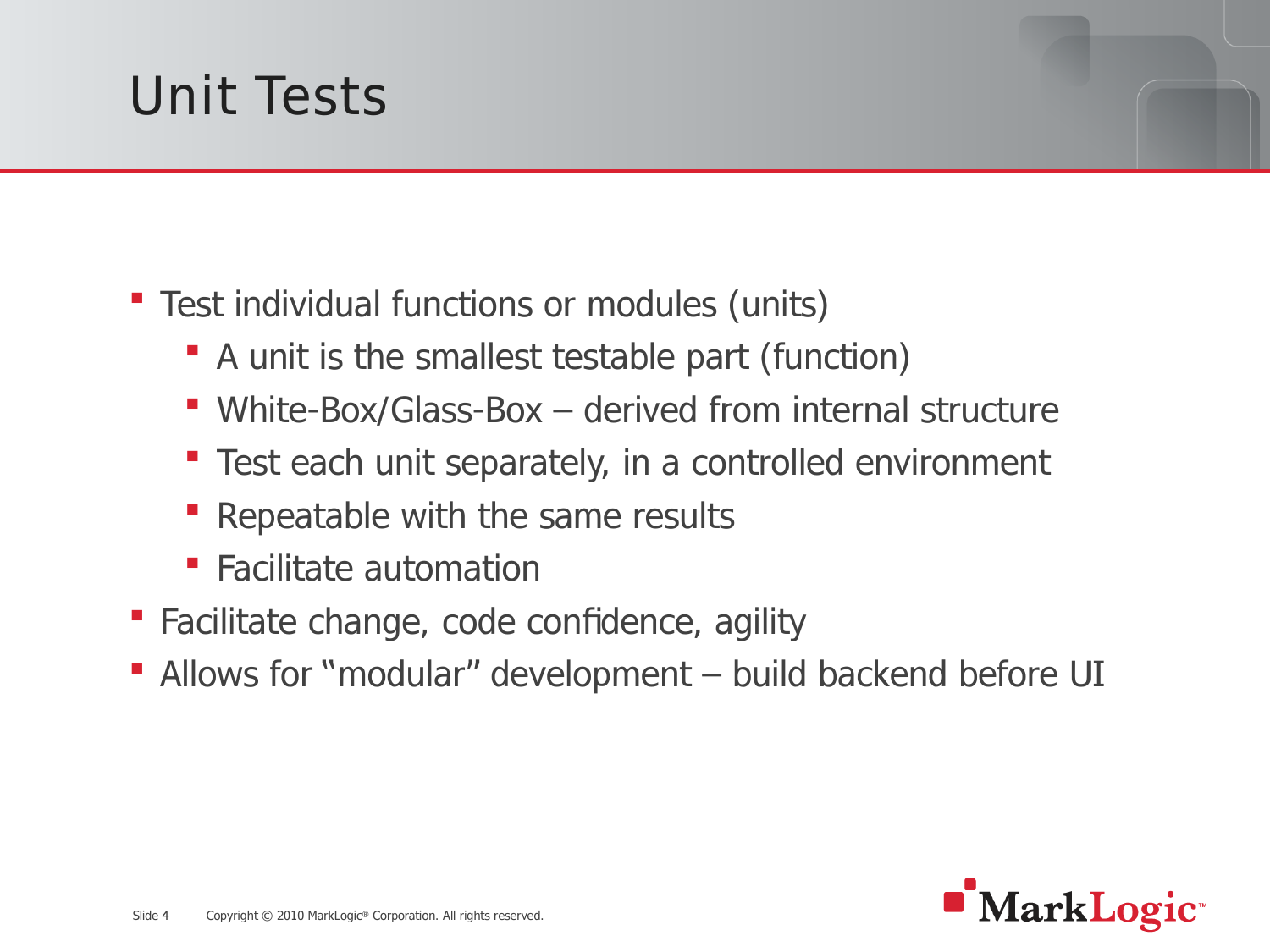

# Unit Tests
Test individual functions or modules (units)
A unit is the smallest testable part (function)
White-Box/Glass-Box – derived from internal structure
Test each unit separately, in a controlled environment
Repeatable with the same results
Facilitate automation
Facilitate change, code confidence, agility
Allows for “modular” development – build backend before UI